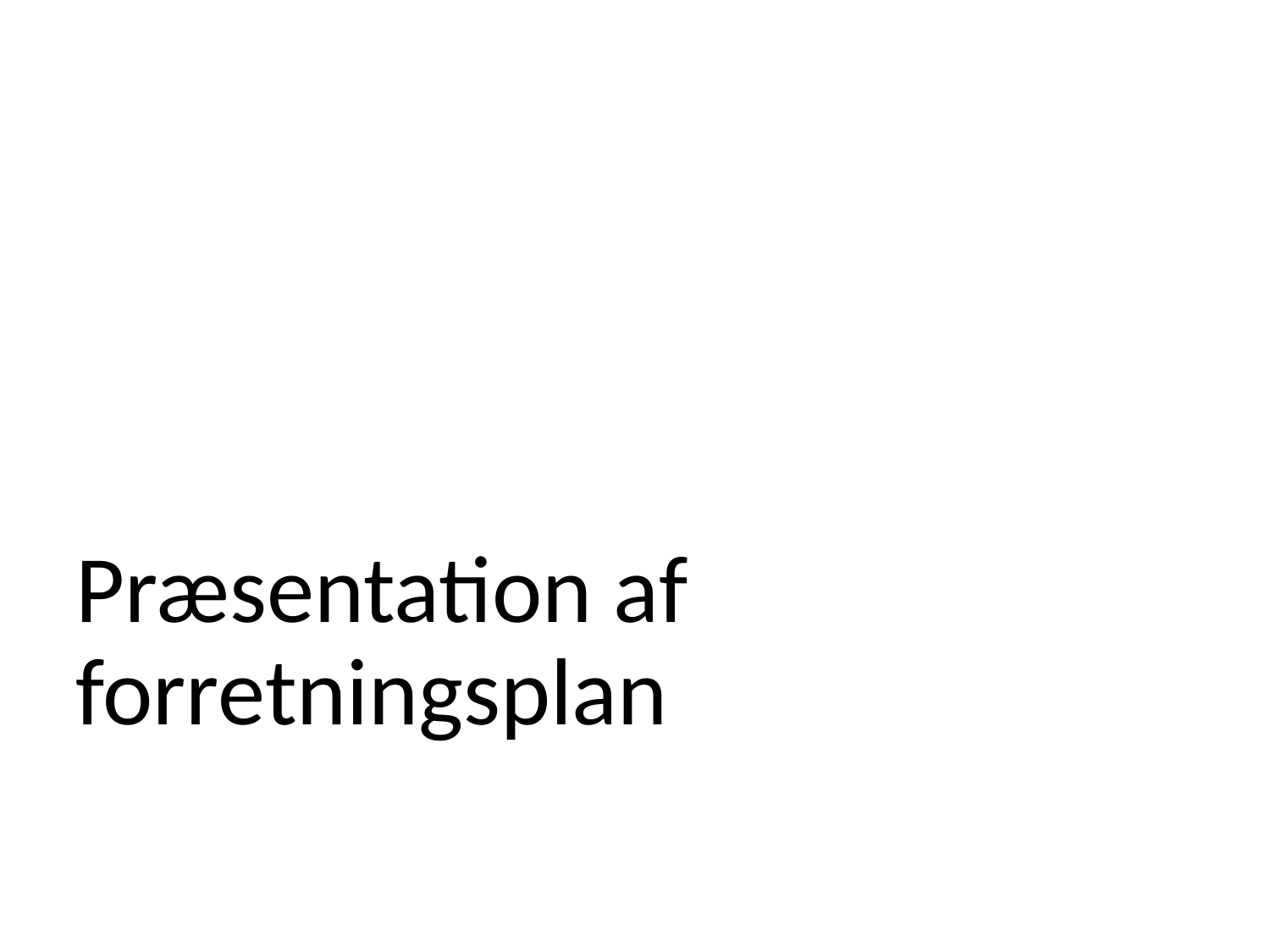

# Præsentation af forretningsplan
Præsentation af forretningsplan